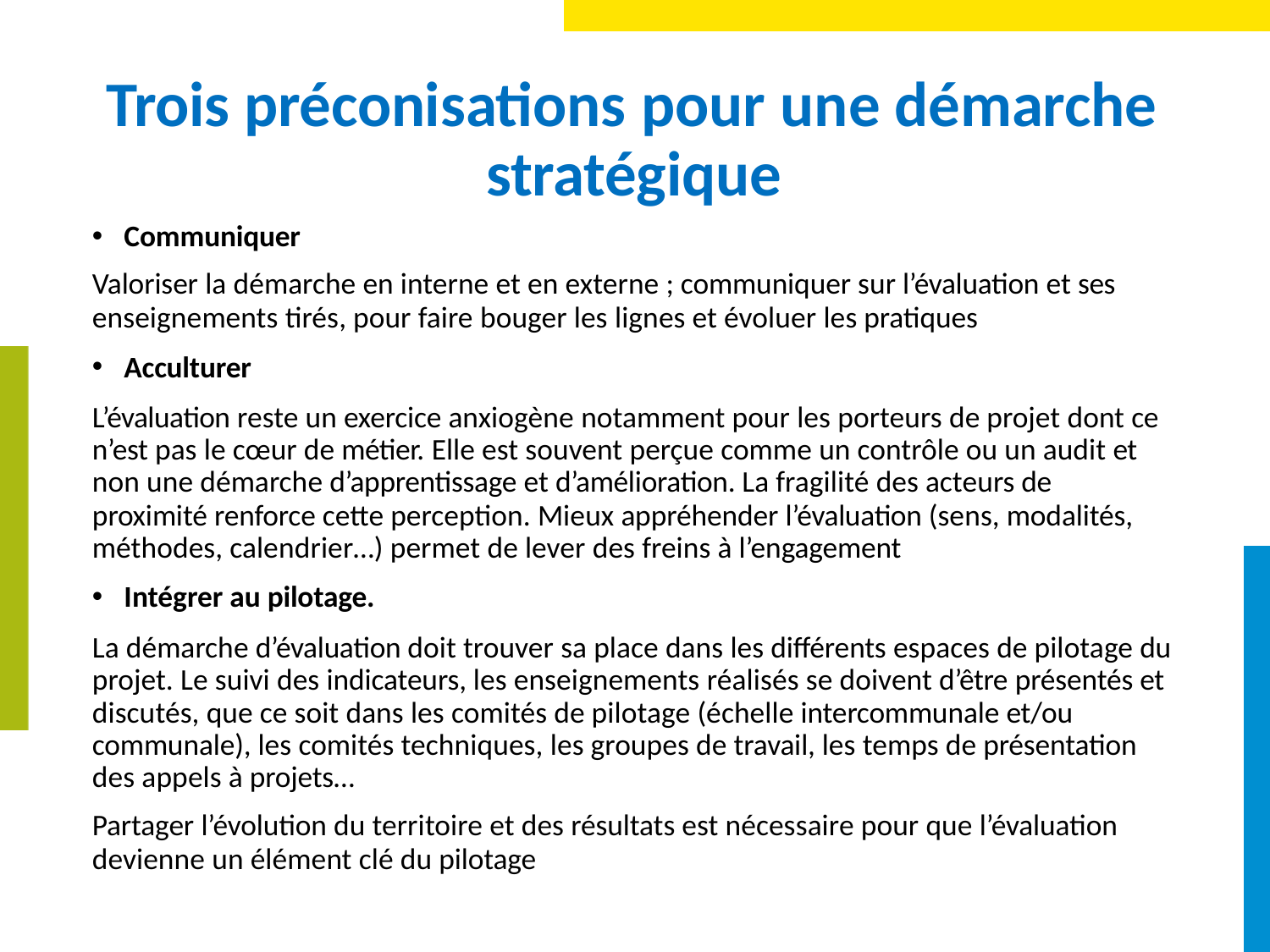

# Trois préconisations pour une démarche stratégique
Communiquer
Valoriser la démarche en interne et en externe ; communiquer sur l’évaluation et ses
enseignements tirés, pour faire bouger les lignes et évoluer les pratiques
Acculturer
L’évaluation reste un exercice anxiogène notamment pour les porteurs de projet dont ce n’est pas le cœur de métier. Elle est souvent perçue comme un contrôle ou un audit et non une démarche d’apprentissage et d’amélioration. La fragilité des acteurs de
proximité renforce cette perception. Mieux appréhender l’évaluation (sens, modalités, méthodes, calendrier…) permet de lever des freins à l’engagement
Intégrer au pilotage.
La démarche d’évaluation doit trouver sa place dans les différents espaces de pilotage du projet. Le suivi des indicateurs, les enseignements réalisés se doivent d’être présentés et discutés, que ce soit dans les comités de pilotage (échelle intercommunale et/ou communale), les comités techniques, les groupes de travail, les temps de présentation
des appels à projets…
Partager l’évolution du territoire et des résultats est nécessaire pour que l’évaluation
devienne un élément clé du pilotage